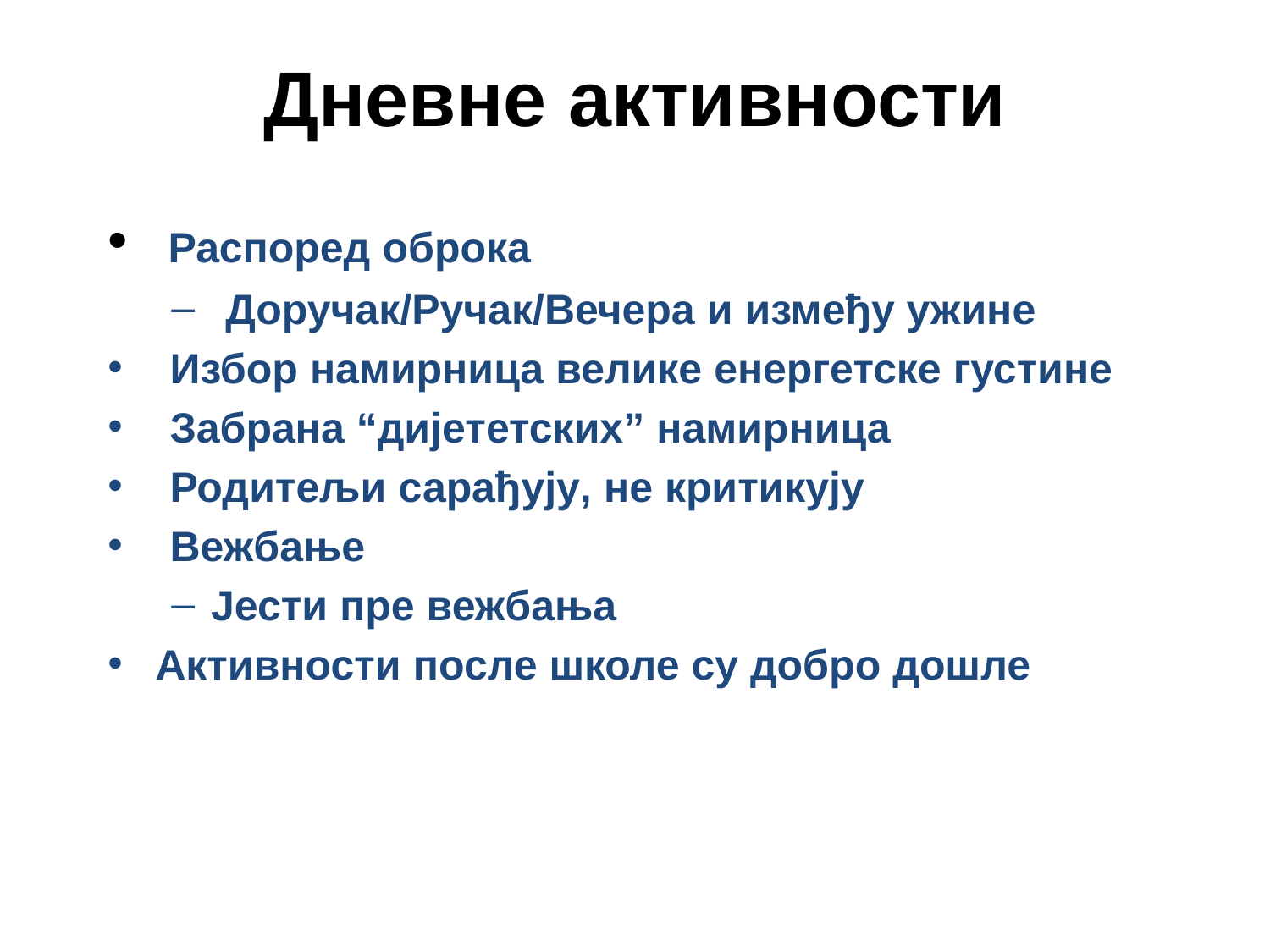

# Дневне активности
 Распоред оброка
 Доручак/Ручак/Вечера и између ужине
 Избор намирница велике енергетске густине
 Забрана “дијететских” намирница
 Родитељи сарађују, не критикују
 Вежбање
Јести пре вежбања
Активности после школе су добро дошле